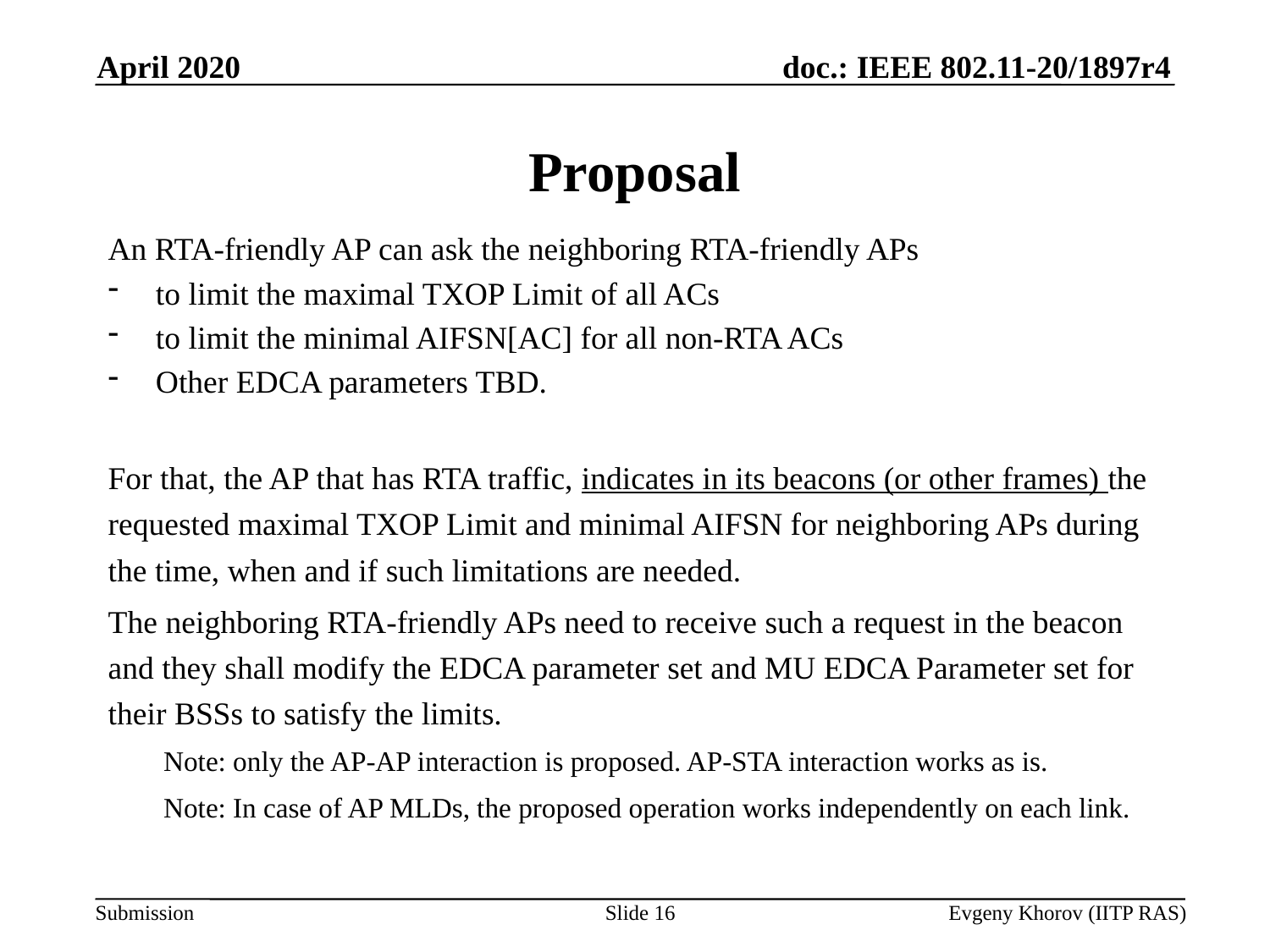

April 2020
# Proposal
An RTA-friendly AP can ask the neighboring RTA-friendly APs
to limit the maximal TXOP Limit of all ACs
to limit the minimal AIFSN[AC] for all non-RTA ACs
Other EDCA parameters TBD.

For that, the AP that has RTA traffic, indicates in its beacons (or other frames) the requested maximal TXOP Limit and minimal AIFSN for neighboring APs during the time, when and if such limitations are needed.
The neighboring RTA-friendly APs need to receive such a request in the beacon and they shall modify the EDCA parameter set and MU EDCA Parameter set for their BSSs to satisfy the limits.
Note: only the AP-AP interaction is proposed. AP-STA interaction works as is.
Note: In case of AP MLDs, the proposed operation works independently on each link.

16
Evgeny Khorov (IITP RAS)